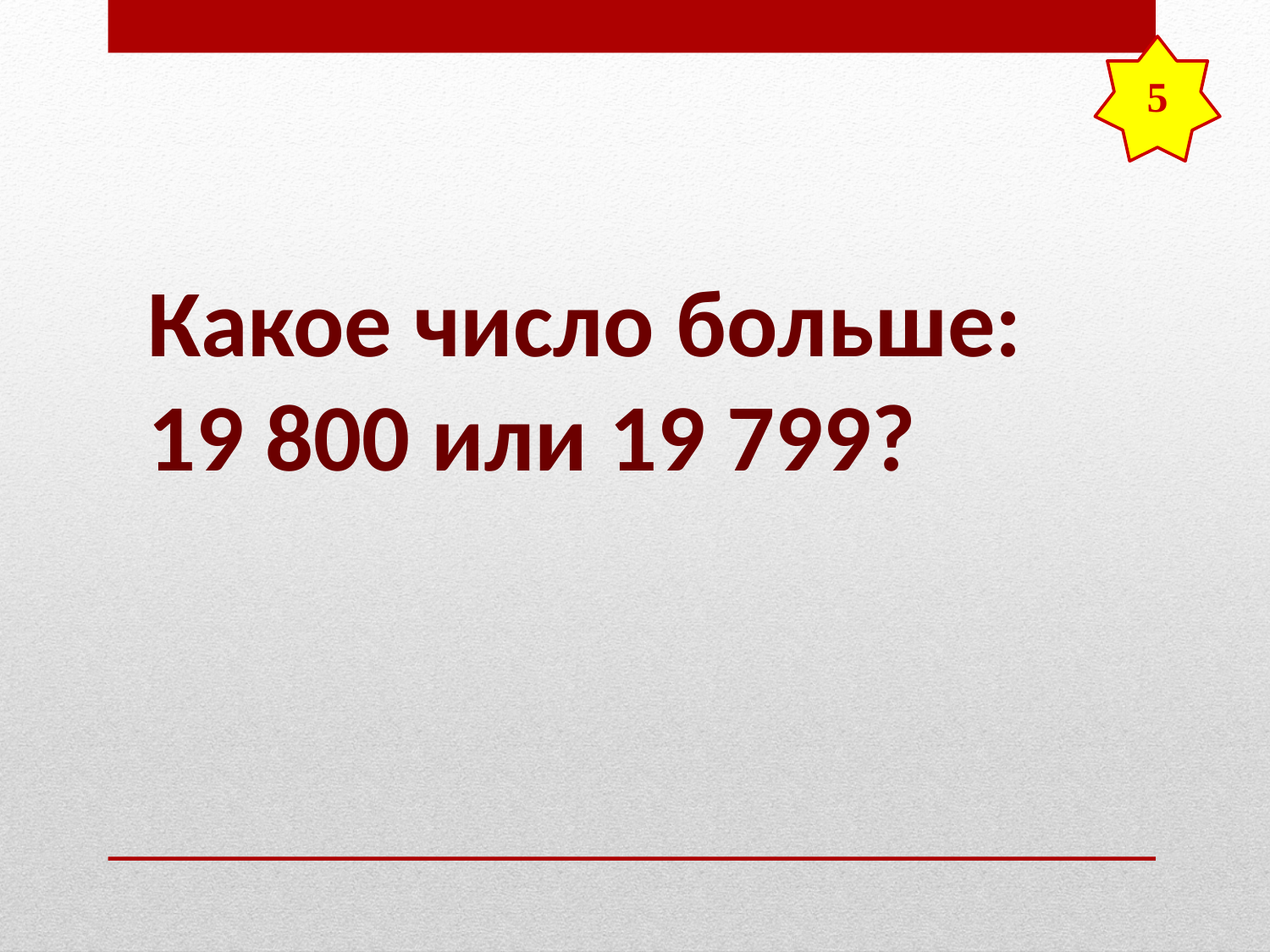

5
# Какое число больше: 19 800 или 19 799?